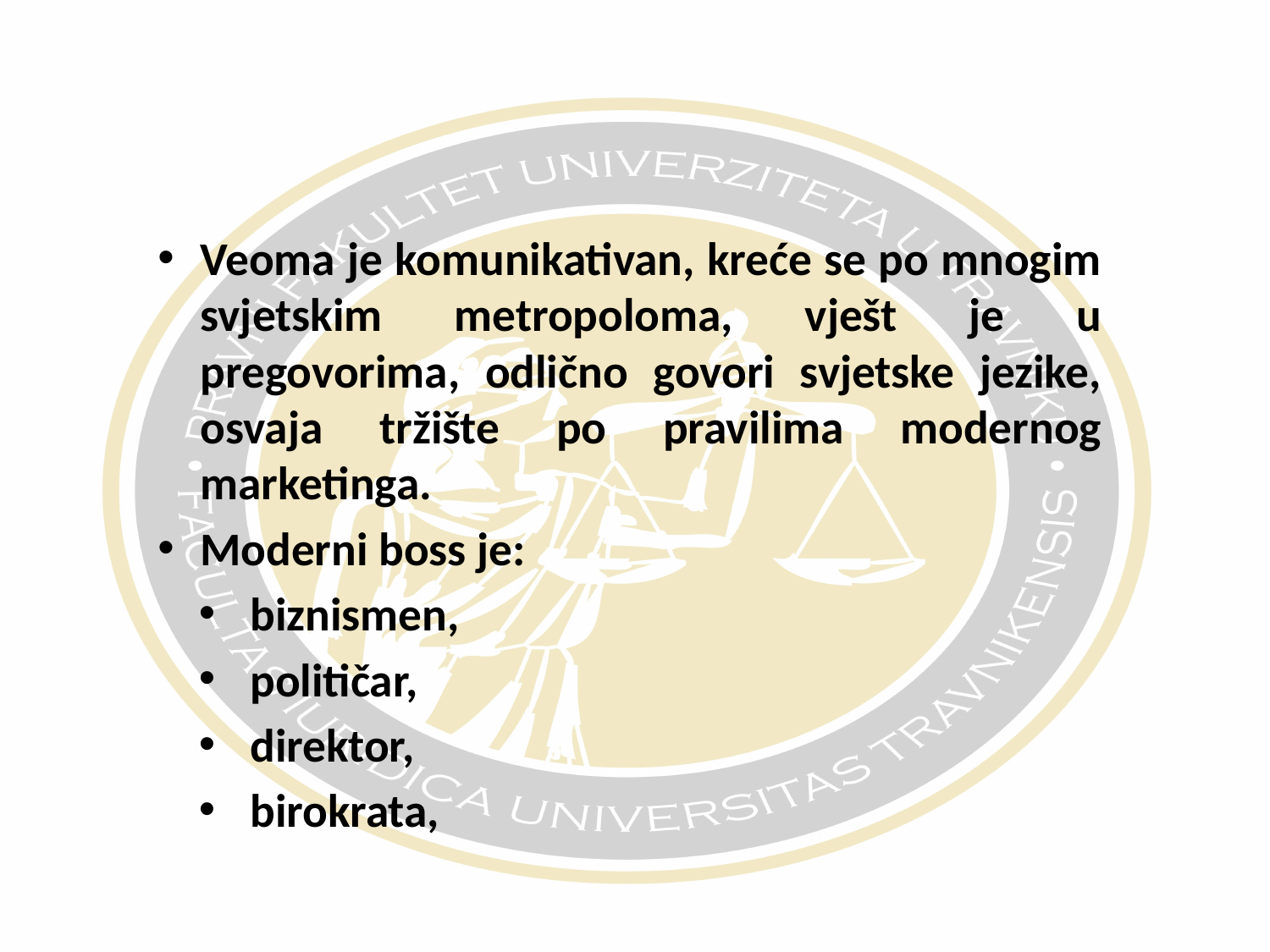

#
Veoma je komunikativan, kreće se po mnogim svjetskim metropoloma, vješt je u pregovorima, odlično govori svjetske jezike, osvaja tržište po pravilima modernog marketinga.
Moderni boss je:
biznismen,
političar,
direktor,
birokrata,